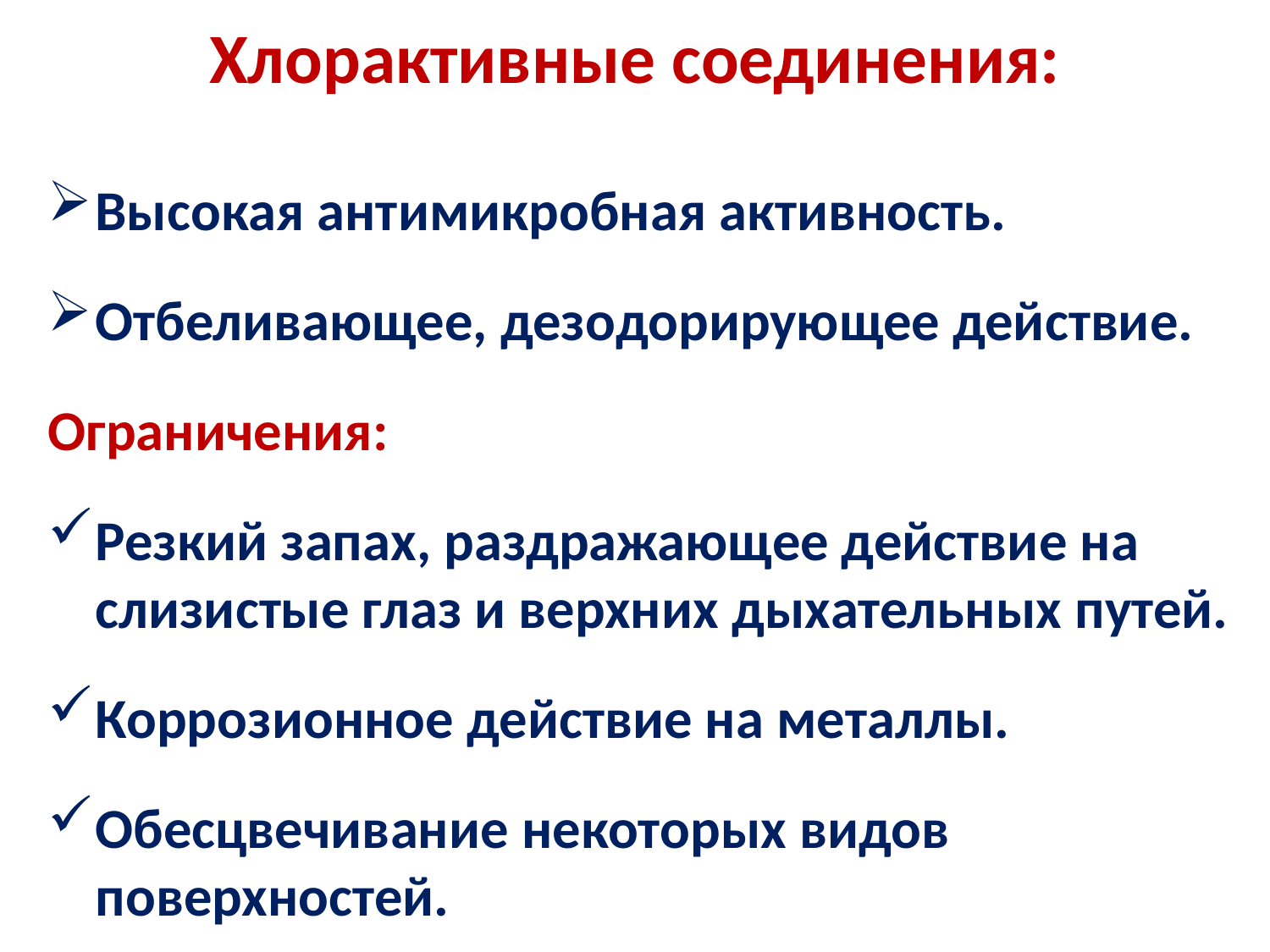

# Хлорактивные соединения:
Высокая антимикробная активность.
Отбеливающее, дезодорирующее действие.
Ограничения:
Резкий запах, раздражающее действие на слизистые глаз и верхних дыхательных путей.
Коррозионное действие на металлы.
Обесцвечивание некоторых видов поверхностей.